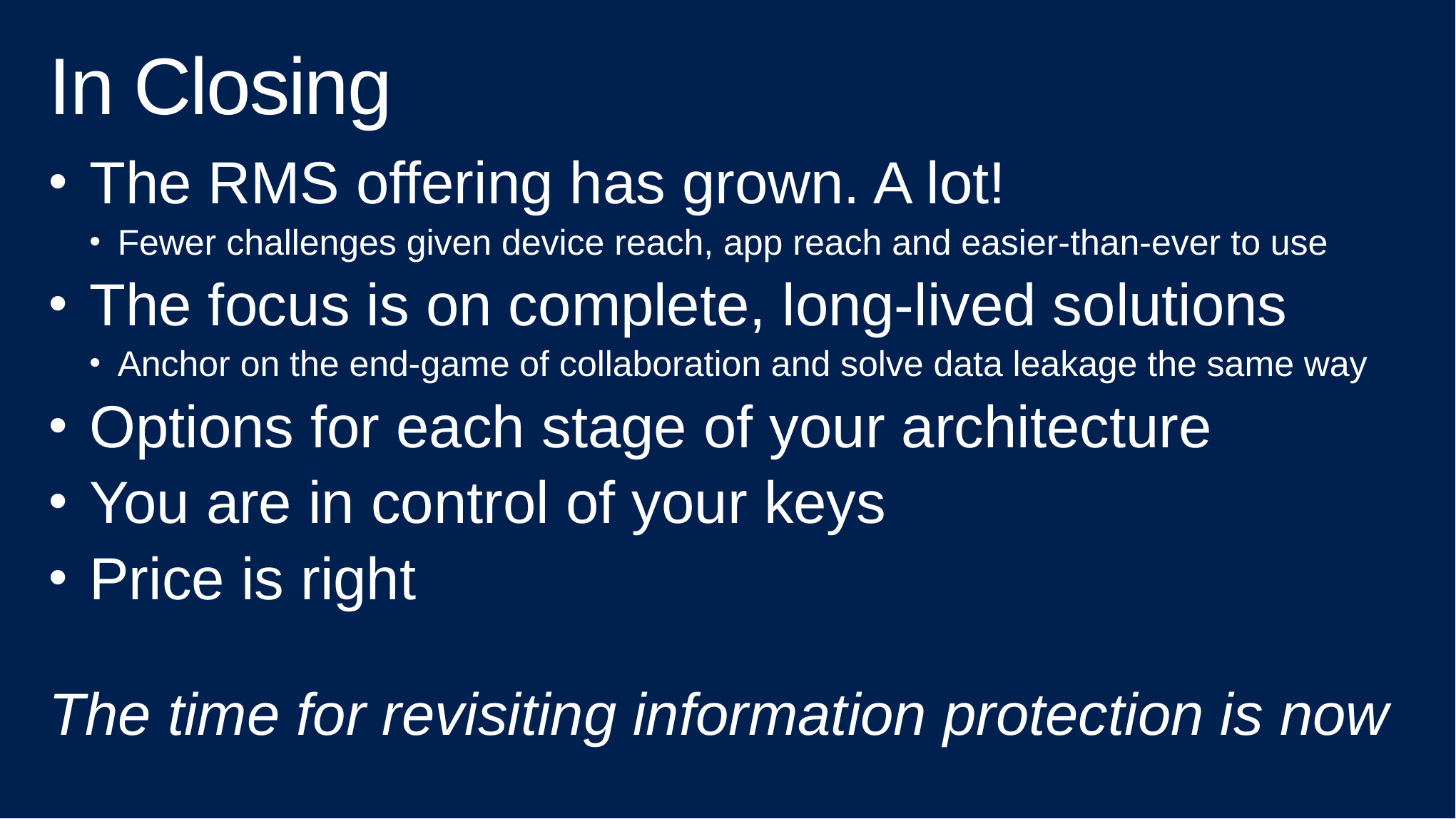

# In Closing
The RMS offering has grown. A lot!
Fewer challenges given device reach, app reach and easier-than-ever to use
The focus is on complete, long-lived solutions
Anchor on the end-game of collaboration and solve data leakage the same way
Options for each stage of your architecture
You are in control of your keys
Price is right

The time for revisiting information protection is now